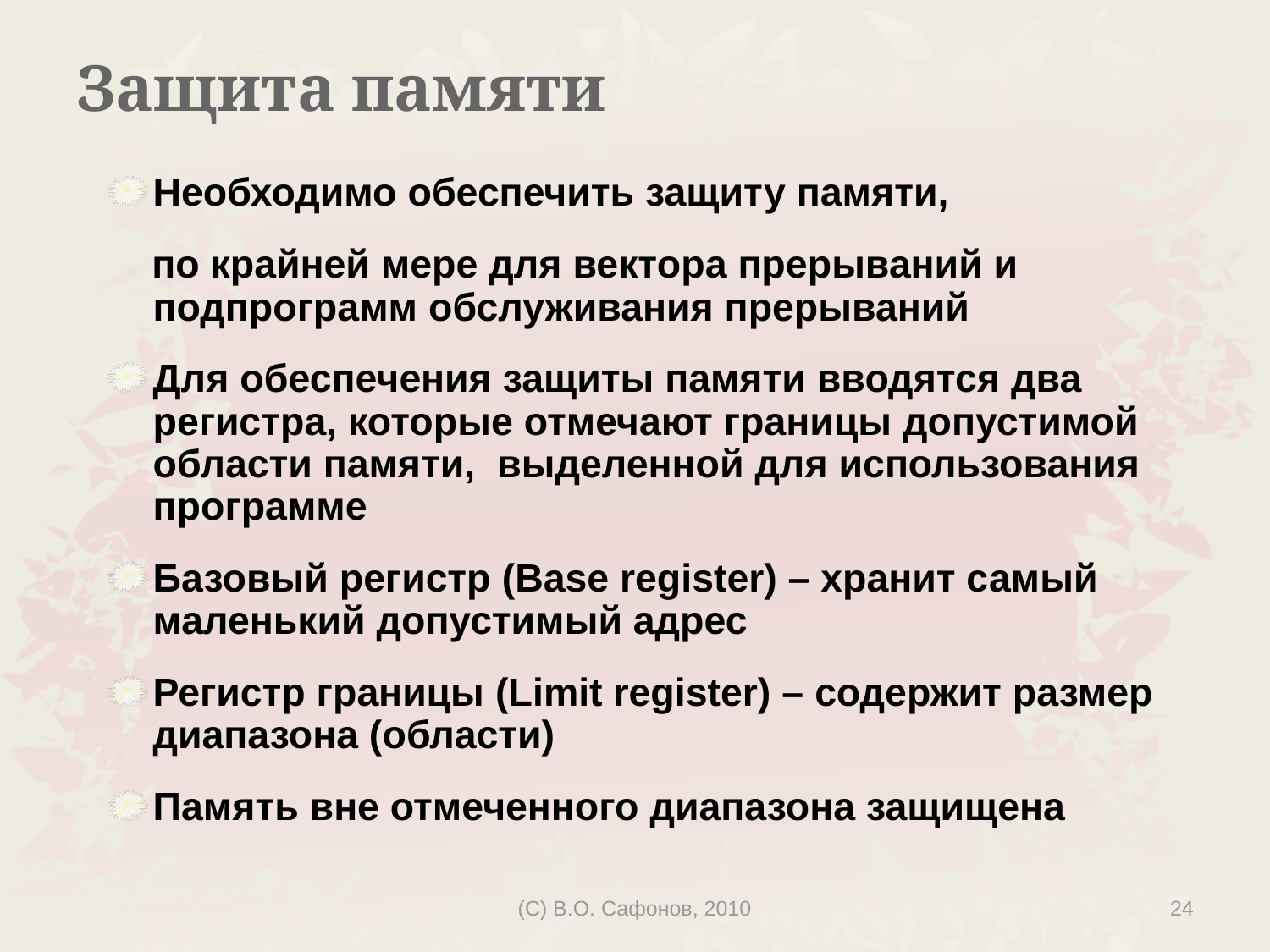

# Защита памяти
Необходимо обеспечить защиту памяти,
    по крайней мере для вектора прерываний и  подпрограмм обслуживания прерываний
Для обеспечения защиты памяти вводятся два регистра, которые отмечают границы допустимой области памяти,  выделенной для использования программе
Базовый регистр (Base register) – хранит самый маленький допустимый адрес
Регистр границы (Limit register) – содержит размер диапазона (области)
Память вне отмеченного диапазона защищена

(C) В.О. Сафонов, 2010
24